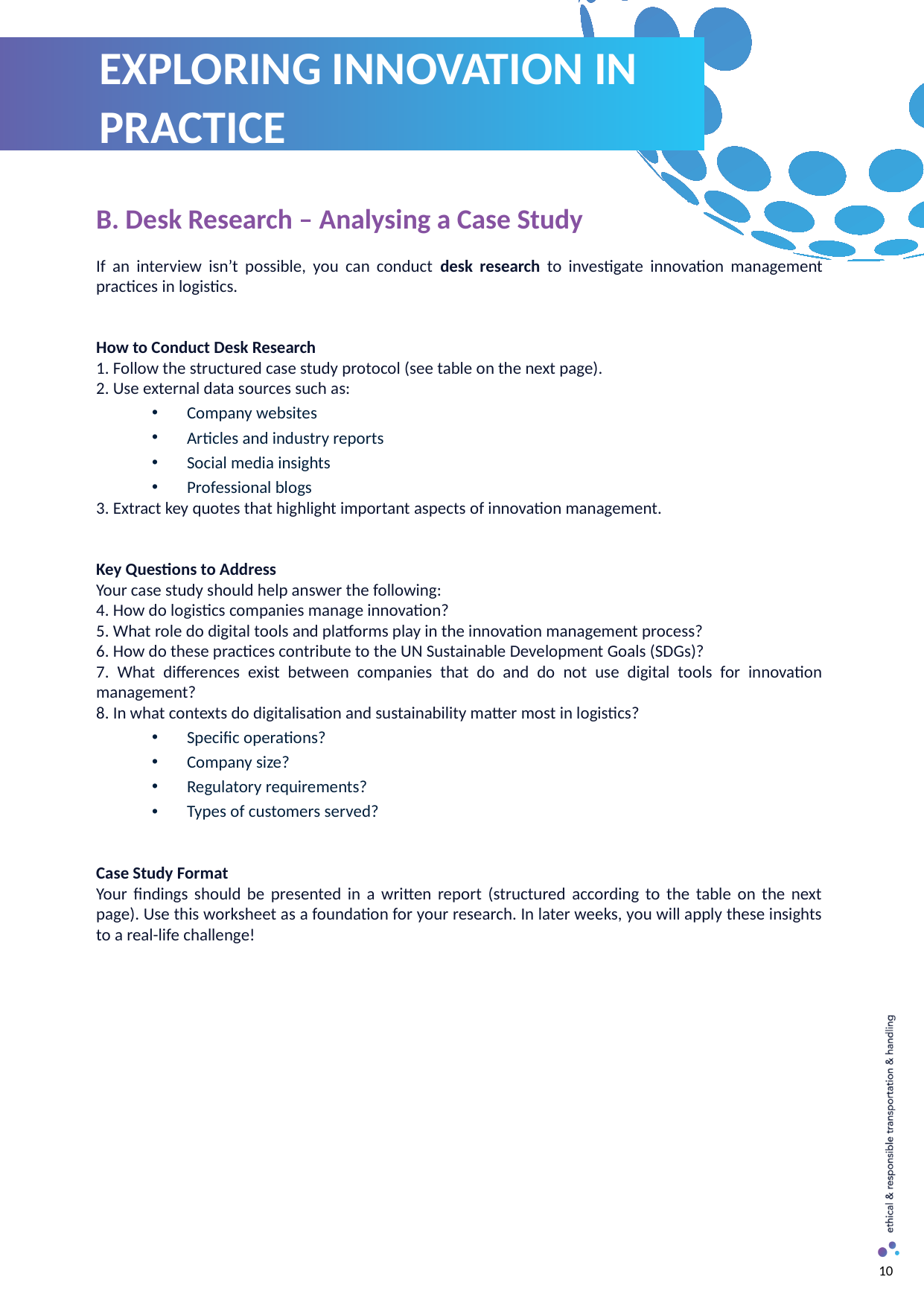

EXPLORING INNOVATION IN PRACTICE
B. Desk Research – Analysing a Case Study

If an interview isn’t possible, you can conduct desk research to investigate innovation management practices in logistics.

How to Conduct Desk Research
 Follow the structured case study protocol (see table on the next page).
 Use external data sources such as:
Company websites
Articles and industry reports
Social media insights
Professional blogs
 Extract key quotes that highlight important aspects of innovation management.

Key Questions to Address
Your case study should help answer the following:
 How do logistics companies manage innovation?
 What role do digital tools and platforms play in the innovation management process?
 How do these practices contribute to the UN Sustainable Development Goals (SDGs)?
 What differences exist between companies that do and do not use digital tools for innovation management?
 In what contexts do digitalisation and sustainability matter most in logistics?
Specific operations?
Company size?
Regulatory requirements?
Types of customers served?

Case Study Format
Your findings should be presented in a written report (structured according to the table on the next page). Use this worksheet as a foundation for your research. In later weeks, you will apply these insights to a real-life challenge!

10